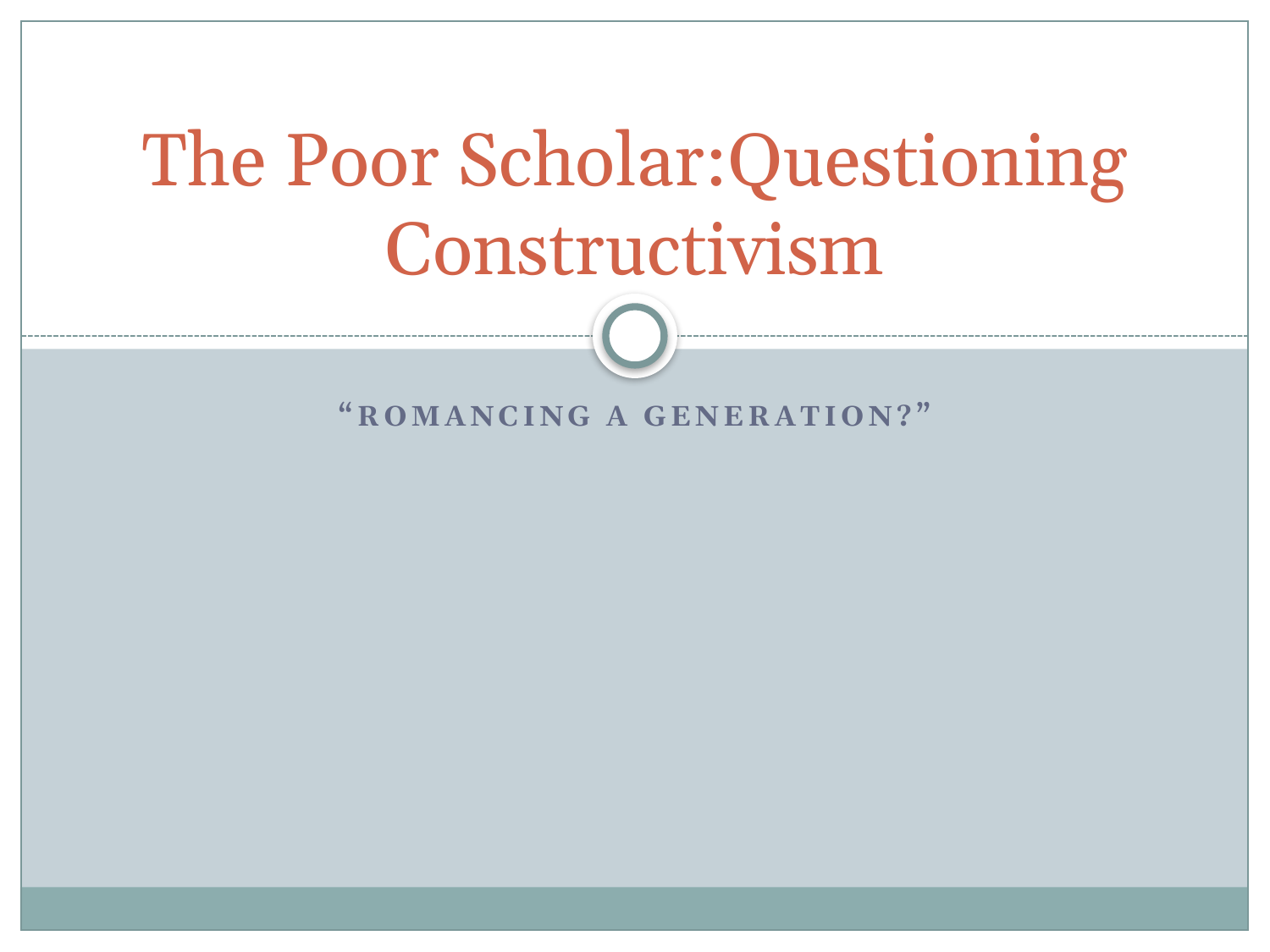

# The Poor Scholar:Questioning Constructivism
“Romancing A Generation?”